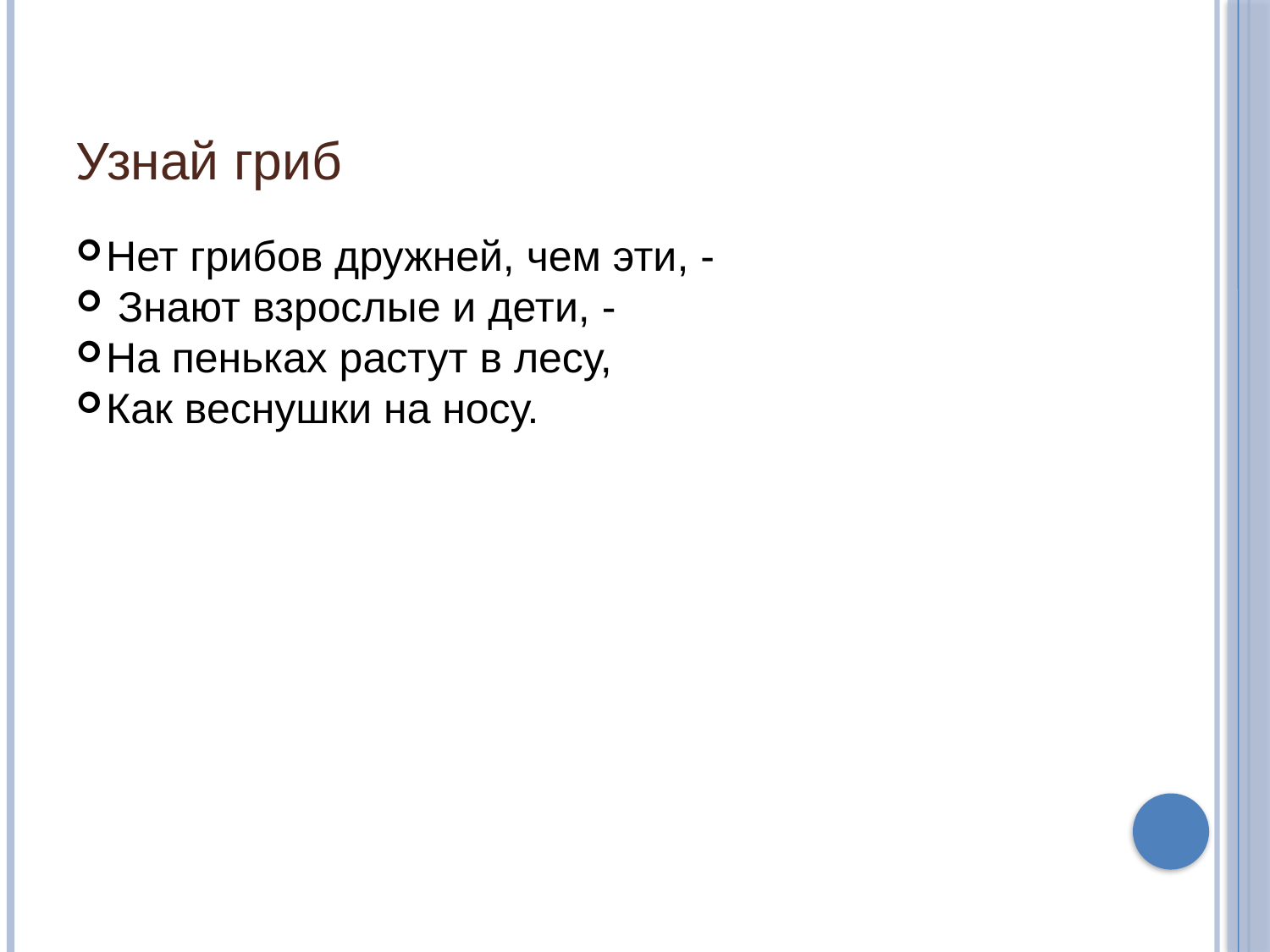

Узнай гриб
Нет грибов дружней, чем эти, -
 Знают взрослые и дети, -
На пеньках растут в лесу,
Как веснушки на носу.